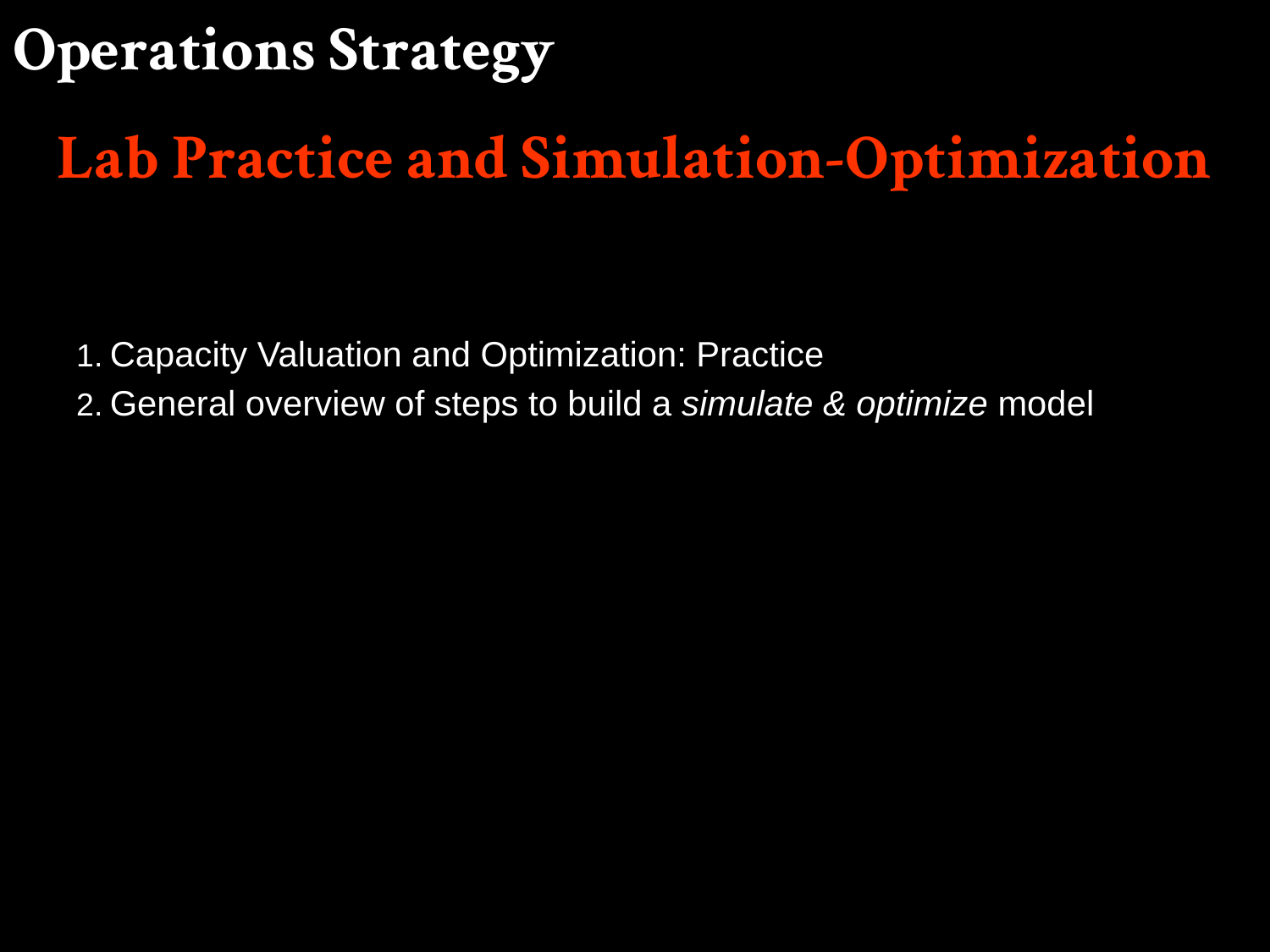

Operations Strategy
Lab Practice and Simulation-Optimization
Capacity Valuation and Optimization: Practice
General overview of steps to build a simulate & optimize model